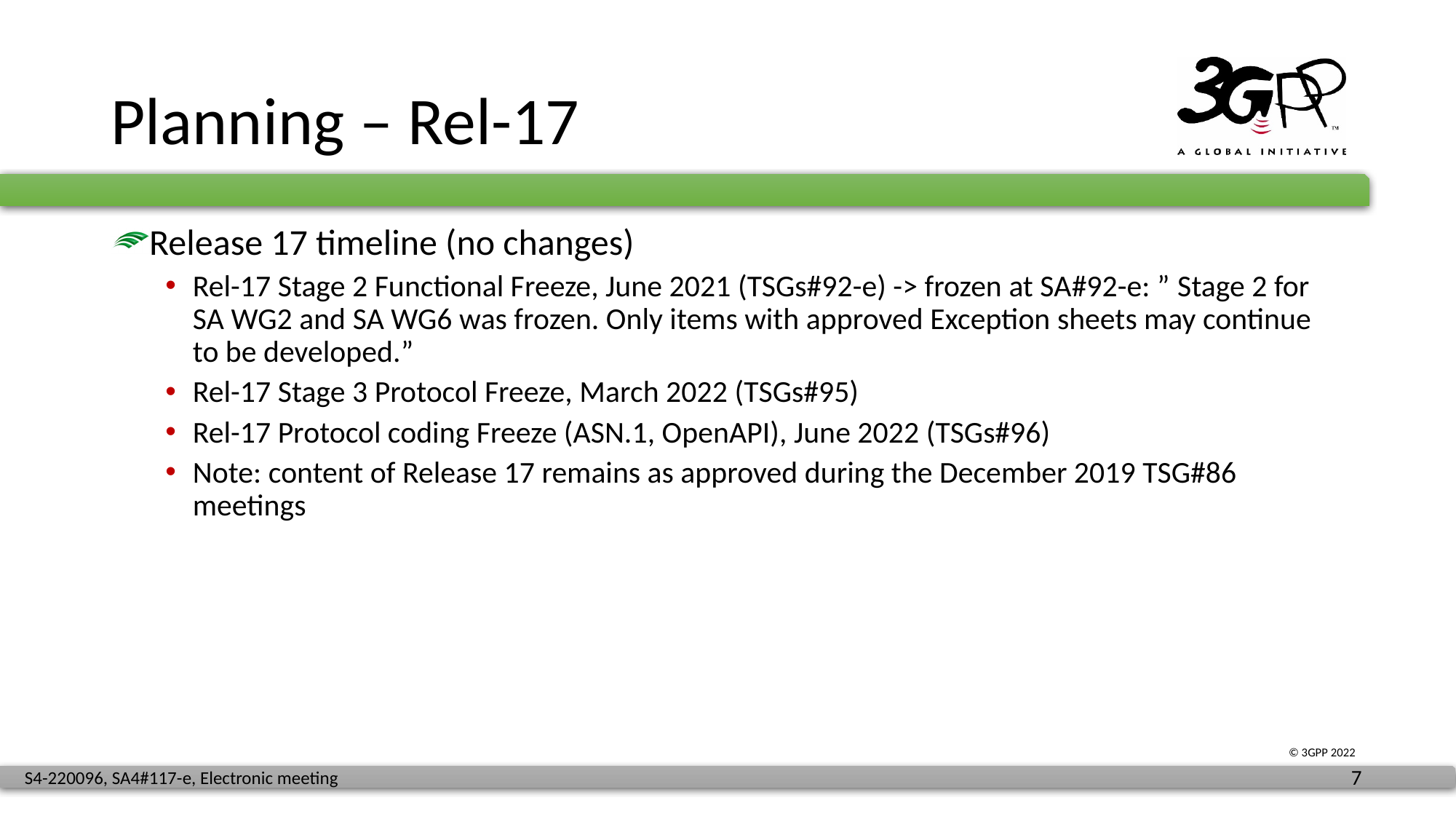

# Planning – Rel-17
Release 17 timeline (no changes)
Rel-17 Stage 2 Functional Freeze, June 2021 (TSGs#92-e) -> frozen at SA#92-e: ” Stage 2 for SA WG2 and SA WG6 was frozen. Only items with approved Exception sheets may continue to be developed.”
Rel-17 Stage 3 Protocol Freeze, March 2022 (TSGs#95)
Rel-17 Protocol coding Freeze (ASN.1, OpenAPI), June 2022 (TSGs#96)
Note: content of Release 17 remains as approved during the December 2019 TSG#86 meetings